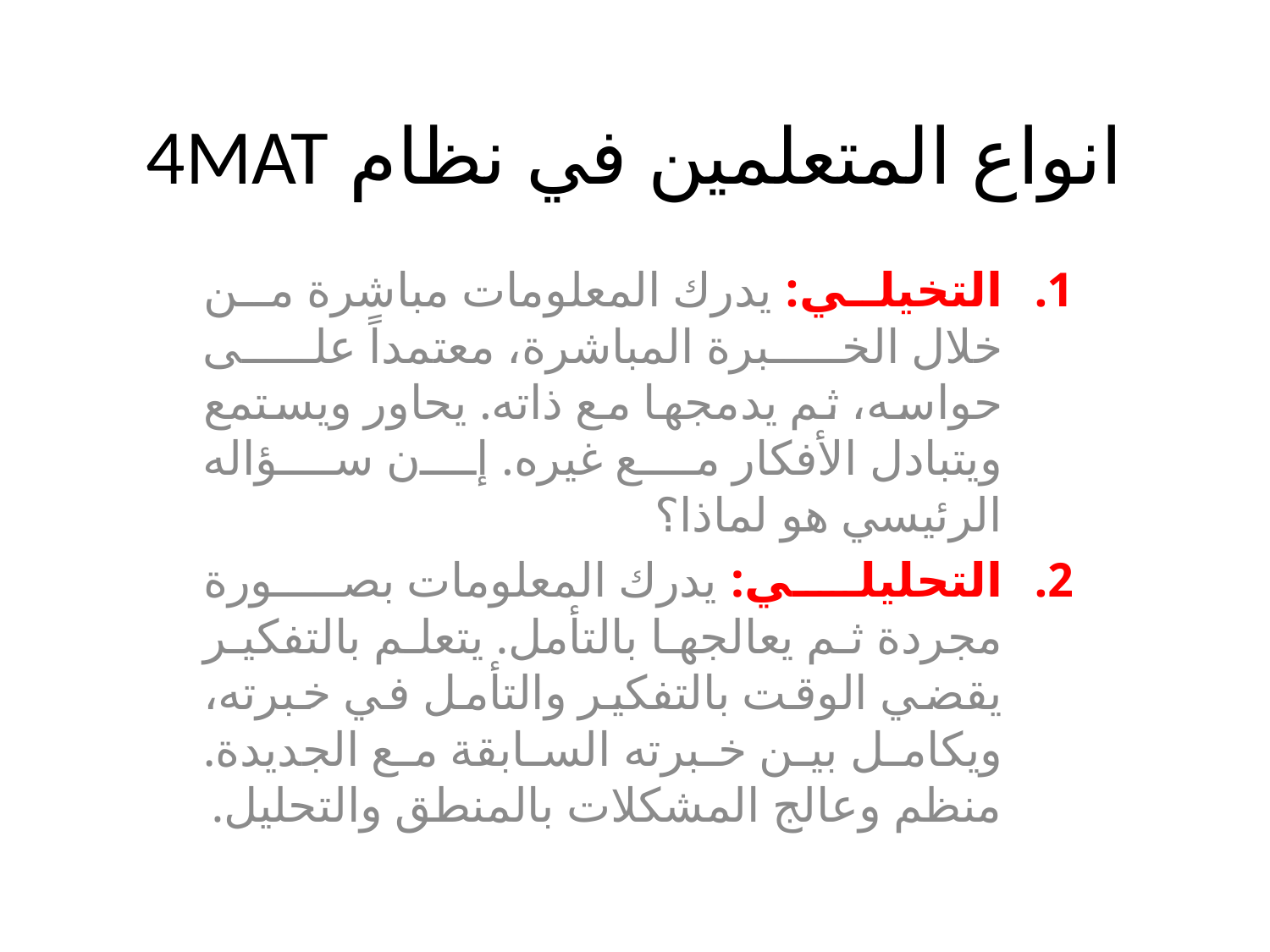

# انواع المتعلمين في نظام 4MAT
التخيلي: يدرك المعلومات مباشرة من خلال الخبرة المباشرة، معتمداً على حواسه، ثم يدمجها مع ذاته. يحاور ويستمع ويتبادل الأفكار مع غيره. إن سؤاله الرئيسي هو لماذا؟
التحليلي: يدرك المعلومات بصورة مجردة ثم يعالجها بالتأمل. يتعلم بالتفكير يقضي الوقت بالتفكير والتأمل في خبرته، ويكامل بين خبرته السابقة مع الجديدة. منظم وعالج المشكلات بالمنطق والتحليل.